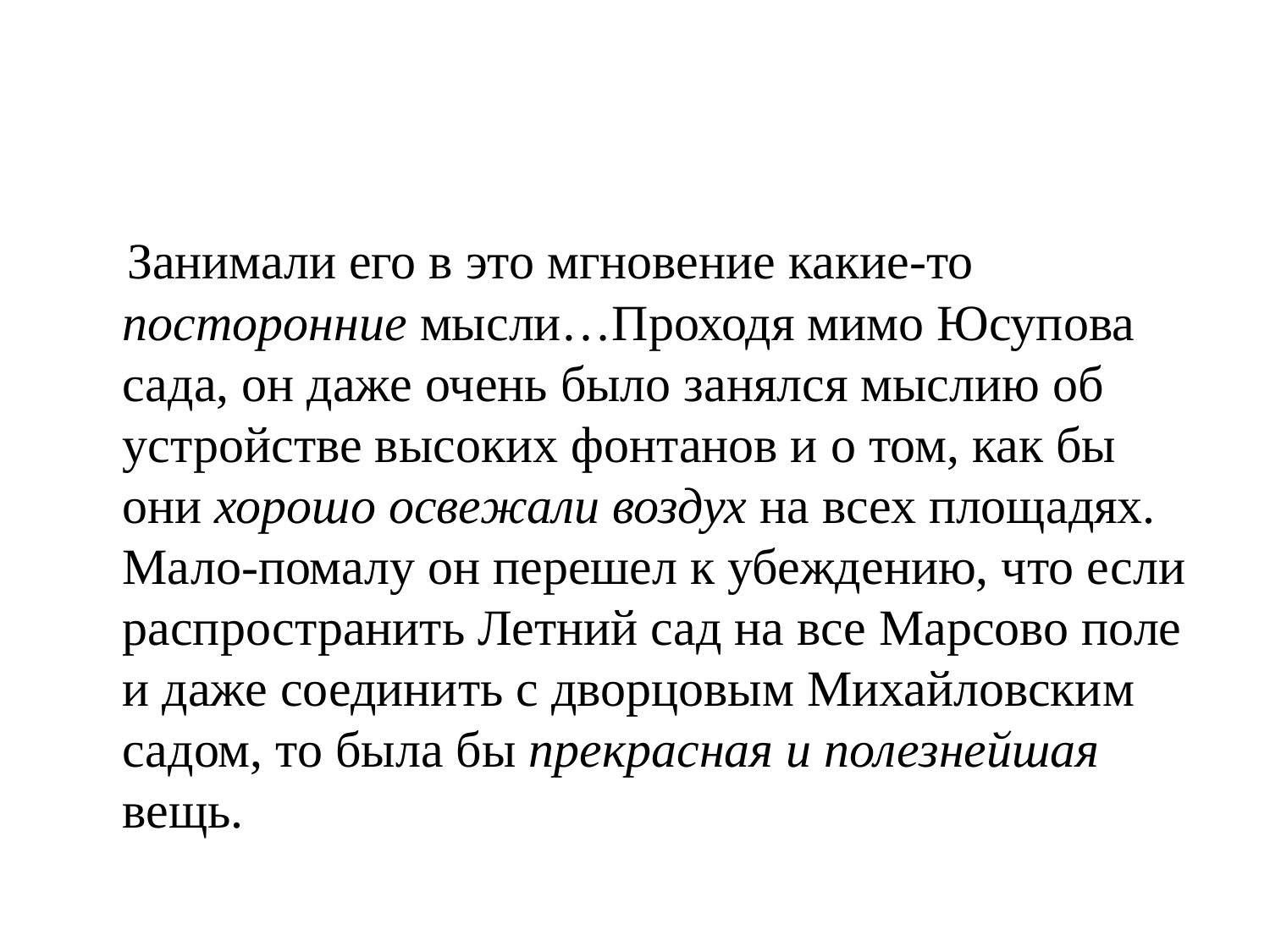

#
    Занимали его в это мгновение какие-то посторонние мысли…Проходя мимо Юсупова сада, он даже очень было занялся мыслию об устройстве высоких фонтанов и о том, как бы они хорошо освежали воздух на всех площадях. Мало-помалу он перешел к убеждению, что если распространить Летний сад на все Марсово поле и даже соединить с дворцовым Михайловским садом, то была бы прекрасная и полезнейшая вещь.